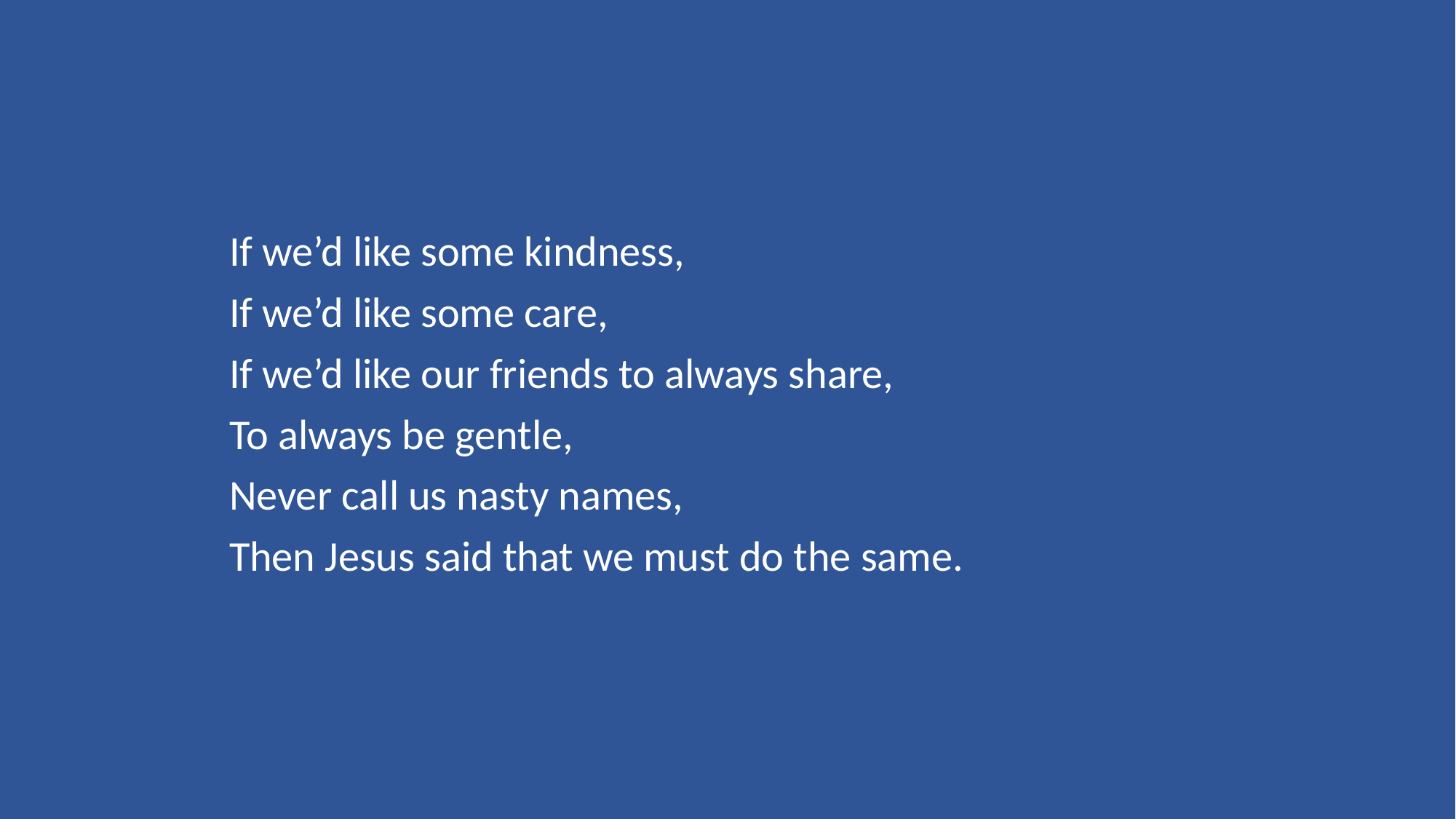

If we’d like some kindness,
If we’d like some care,
If we’d like our friends to always share,
To always be gentle,
Never call us nasty names,
Then Jesus said that we must do the same.